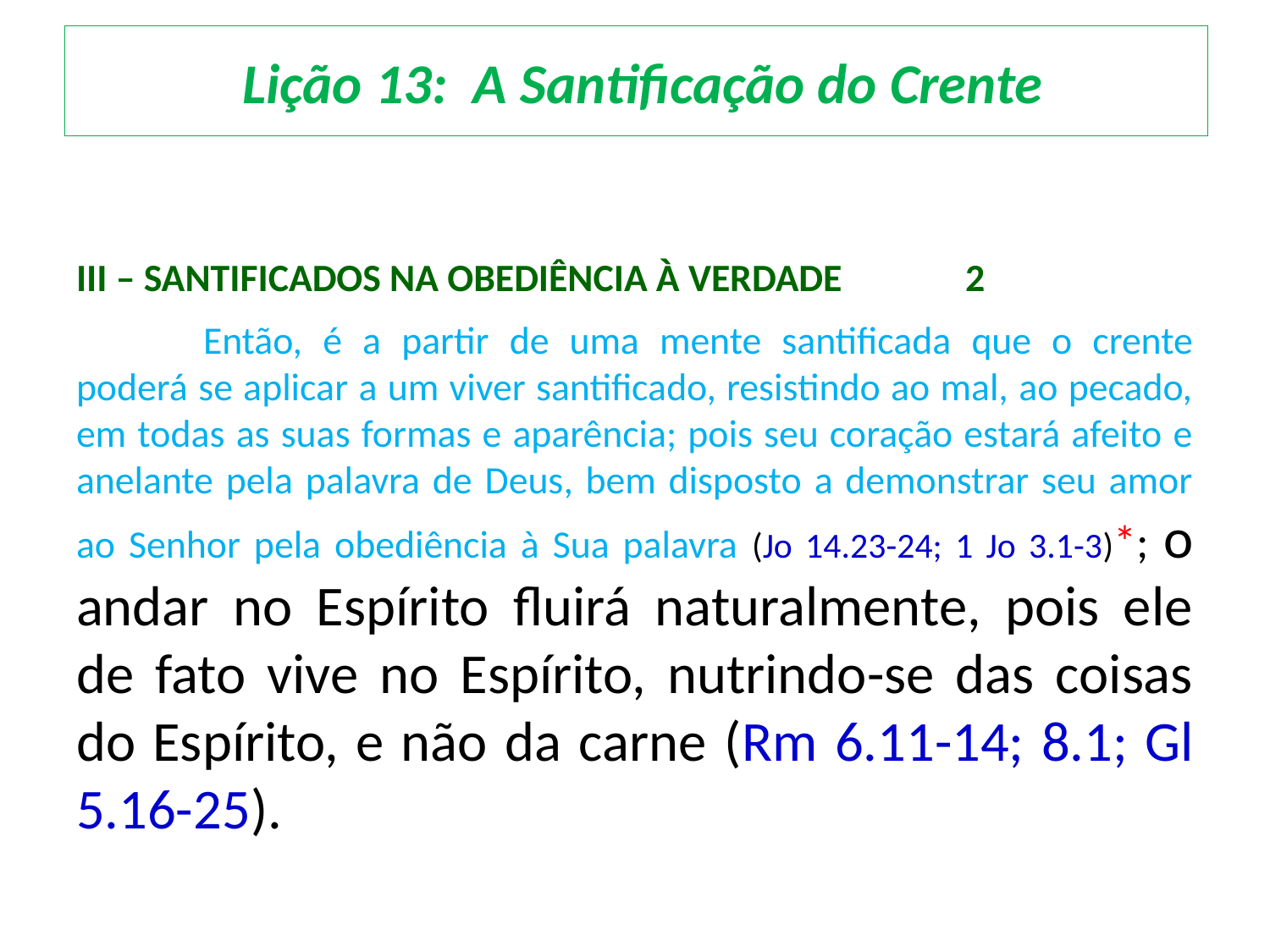

# Lição 13:  A Santificação do Crente
III – SANTIFICADOS NA OBEDIÊNCIA À VERDADE	2

	Então, é a partir de uma mente santificada que o crente poderá se aplicar a um viver santificado, resistindo ao mal, ao pecado, em todas as suas formas e aparência; pois seu coração estará afeito e anelante pela palavra de Deus, bem disposto a demonstrar seu amor ao Senhor pela obediência à Sua palavra (Jo 14.23-24; 1 Jo 3.1-3)*; o andar no Espírito fluirá naturalmente, pois ele de fato vive no Espírito, nutrindo-se das coisas do Espírito, e não da carne (Rm 6.11-14; 8.1; Gl 5.16-25).